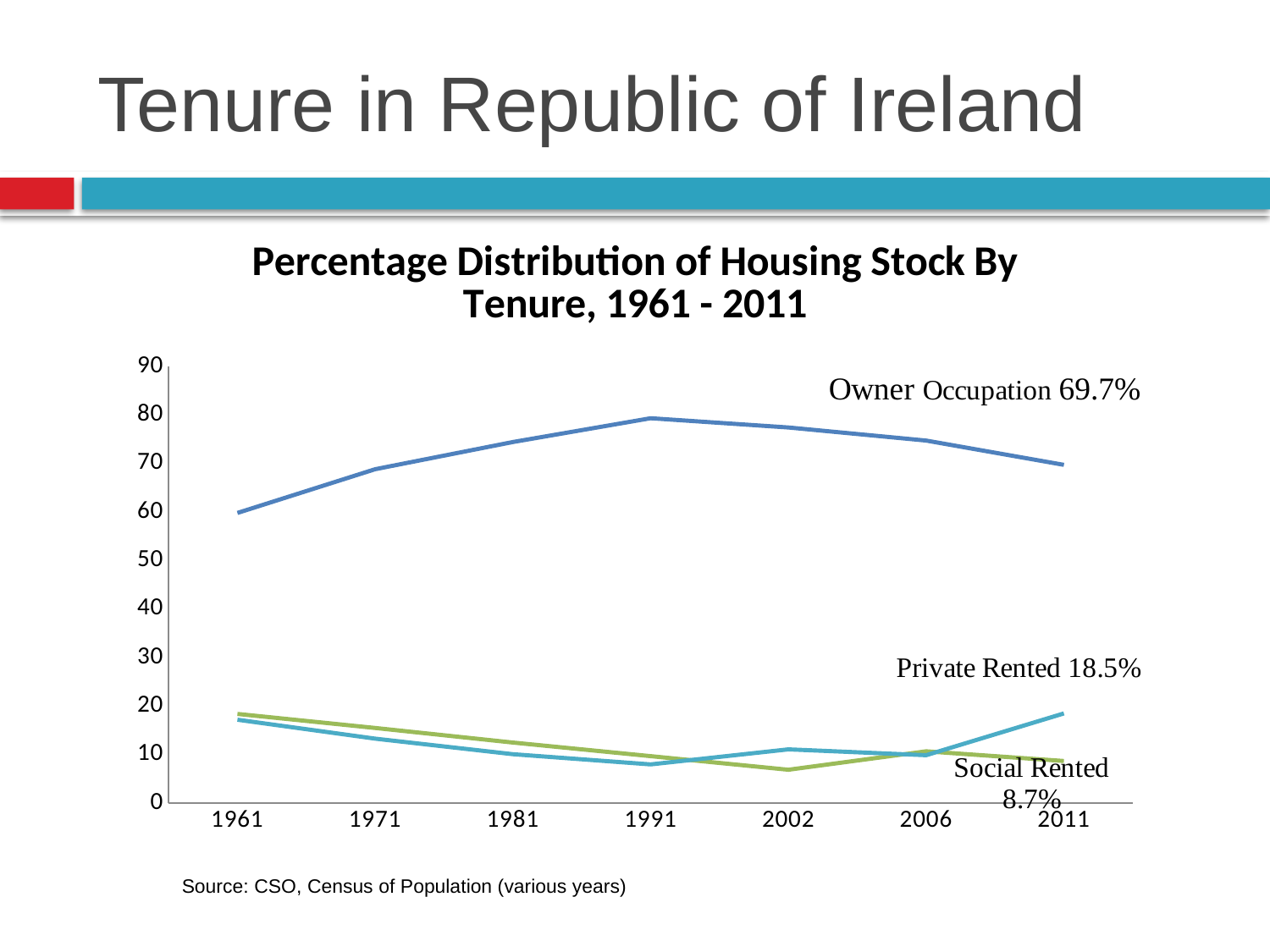

# Tenure in Republic of Ireland

[unsupported chart]

Source: CSO, Census of Population (various years)